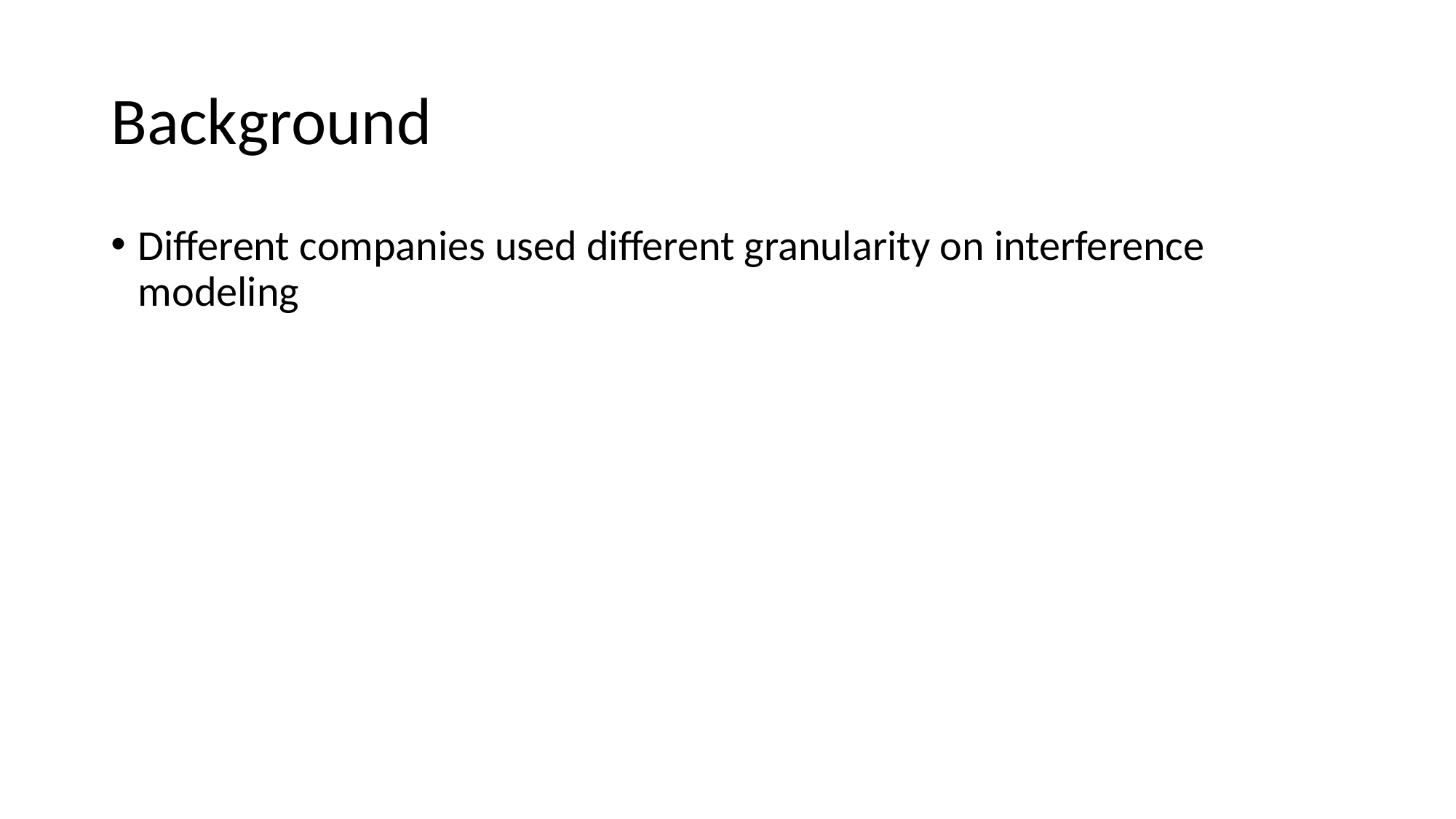

# Background
Different companies used different granularity on interference modeling